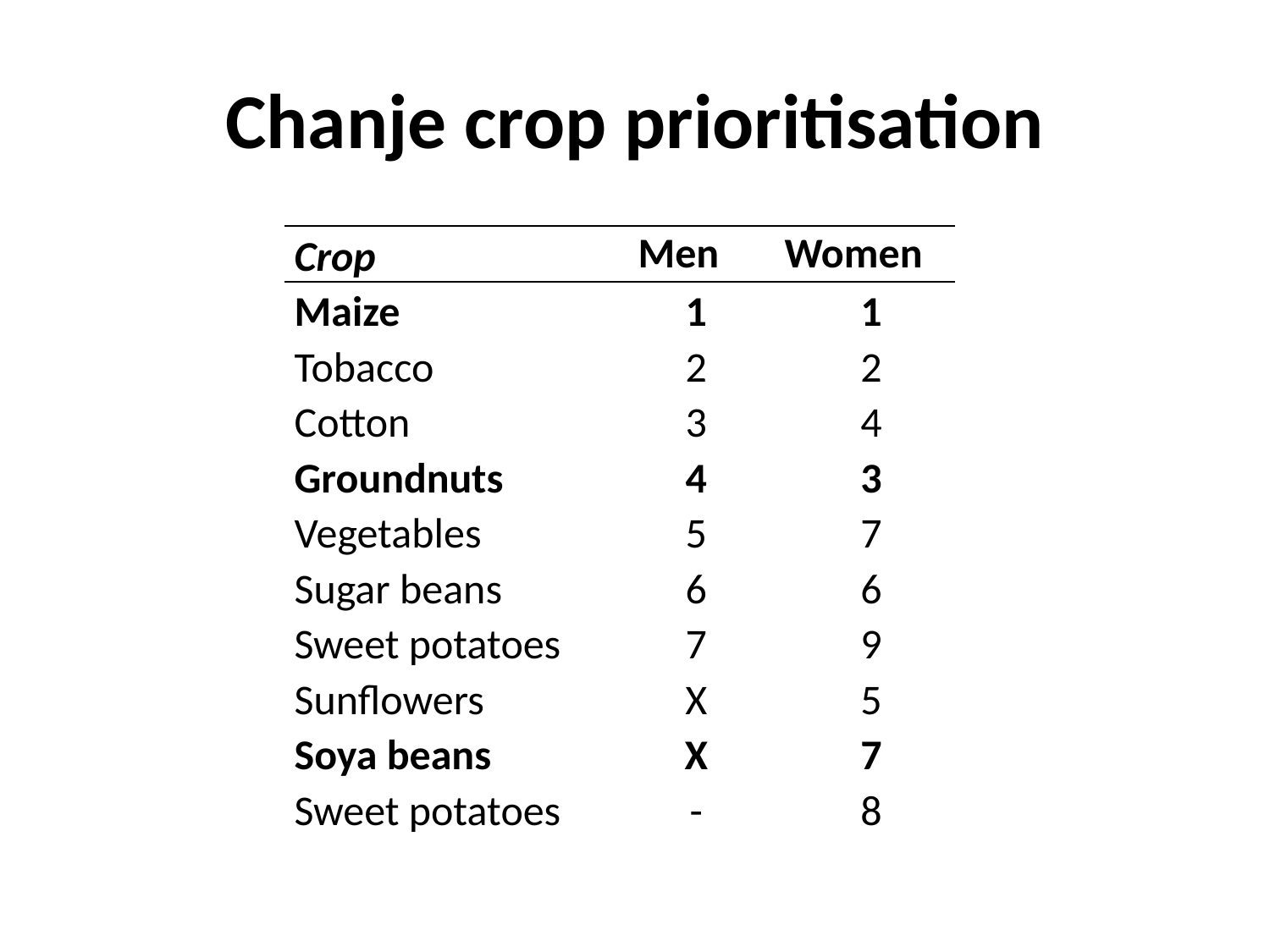

# Chanje crop prioritisation
| Crop | Men | Women |  |
| --- | --- | --- | --- |
| Maize | 1 |  | 1 |
| Tobacco | 2 |  | 2 |
| Cotton | 3 |  | 4 |
| Groundnuts | 4 |  | 3 |
| Vegetables | 5 |  | 7 |
| Sugar beans | 6 |  | 6 |
| Sweet potatoes | 7 |  | 9 |
| Sunflowers | X |  | 5 |
| Soya beans | X |  | 7 |
| Sweet potatoes | - |  | 8 |